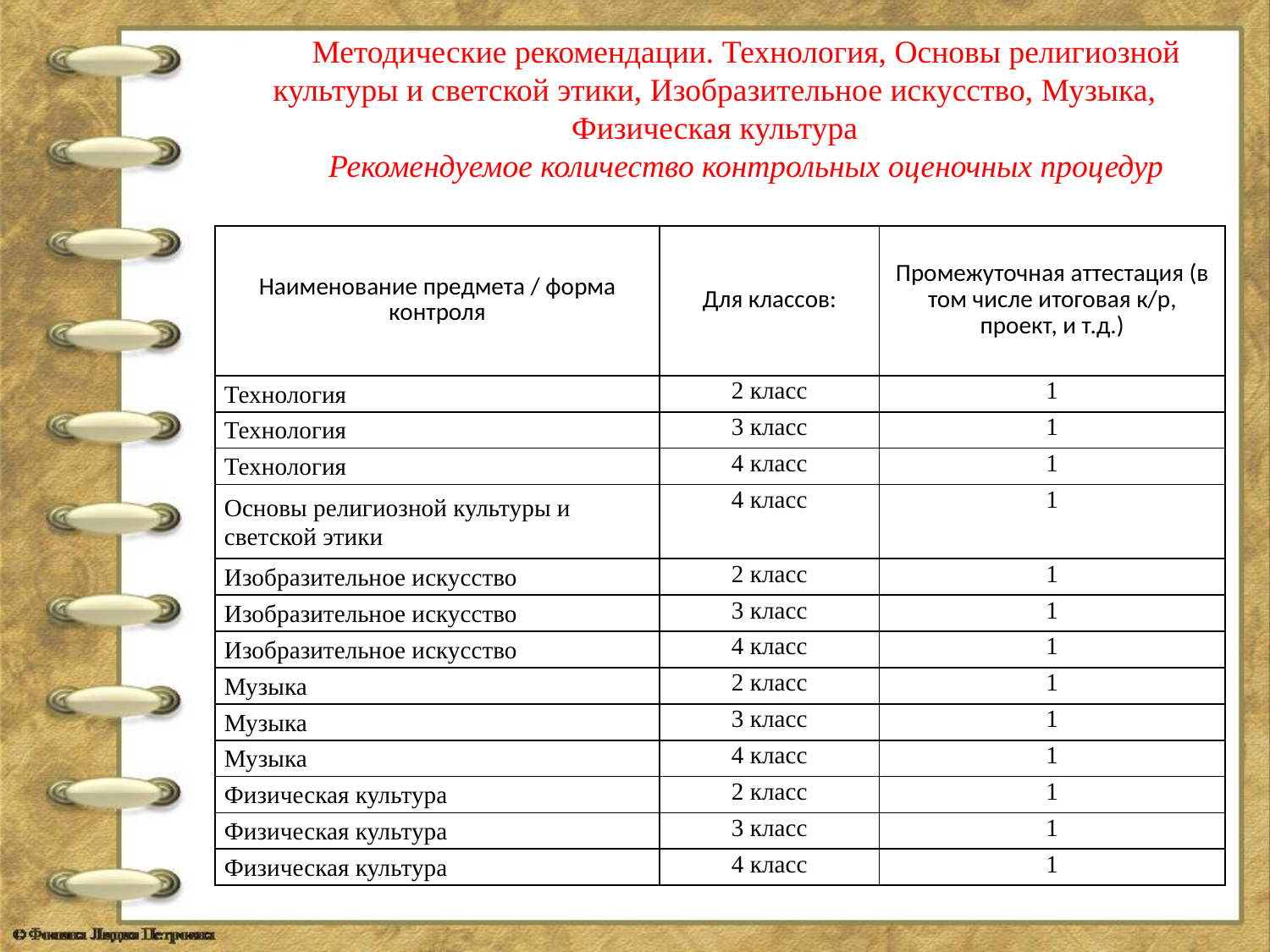

Методические рекомендации. Технология, Основы религиозной культуры и светской этики, Изобразительное искусство, Музыка, Физическая культура
Рекомендуемое количество контрольных оценочных процедур

| Наименование предмета / форма контроля | Для классов: | Промежуточная аттестация (в том числе итоговая к/р, проект, и т.д.) |
| --- | --- | --- |
| Технология | 2 класс | 1 |
| Технология | 3 класс | 1 |
| Технология | 4 класс | 1 |
| Основы религиозной культуры и светской этики | 4 класс | 1 |
| Изобразительное искусство | 2 класс | 1 |
| Изобразительное искусство | 3 класс | 1 |
| Изобразительное искусство | 4 класс | 1 |
| Музыка | 2 класс | 1 |
| Музыка | 3 класс | 1 |
| Музыка | 4 класс | 1 |
| Физическая культура | 2 класс | 1 |
| Физическая культура | 3 класс | 1 |
| Физическая культура | 4 класс | 1 |